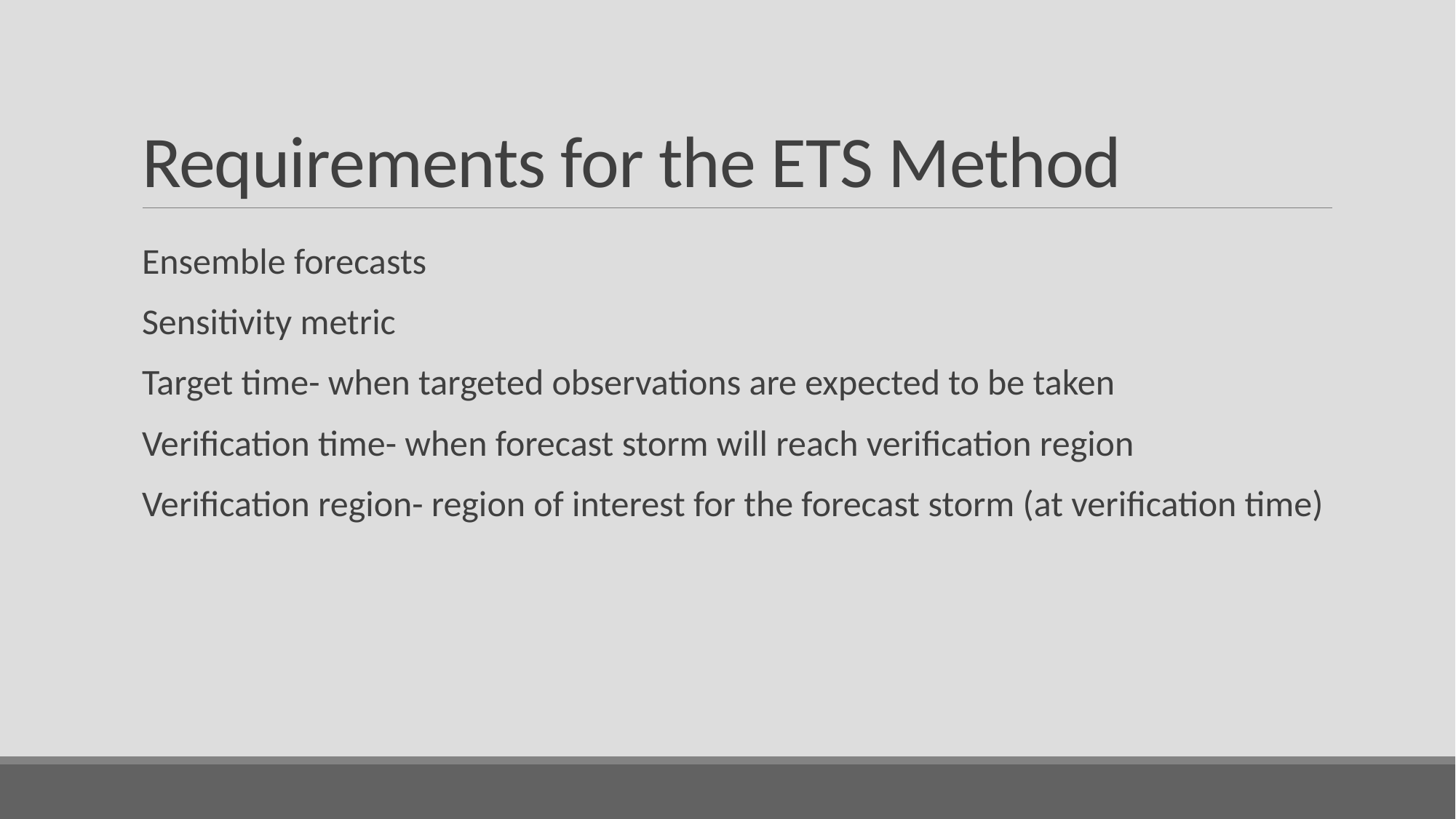

# Requirements for the ETS Method
Ensemble forecasts
Sensitivity metric
Target time- when targeted observations are expected to be taken
Verification time- when forecast storm will reach verification region
Verification region- region of interest for the forecast storm (at verification time)